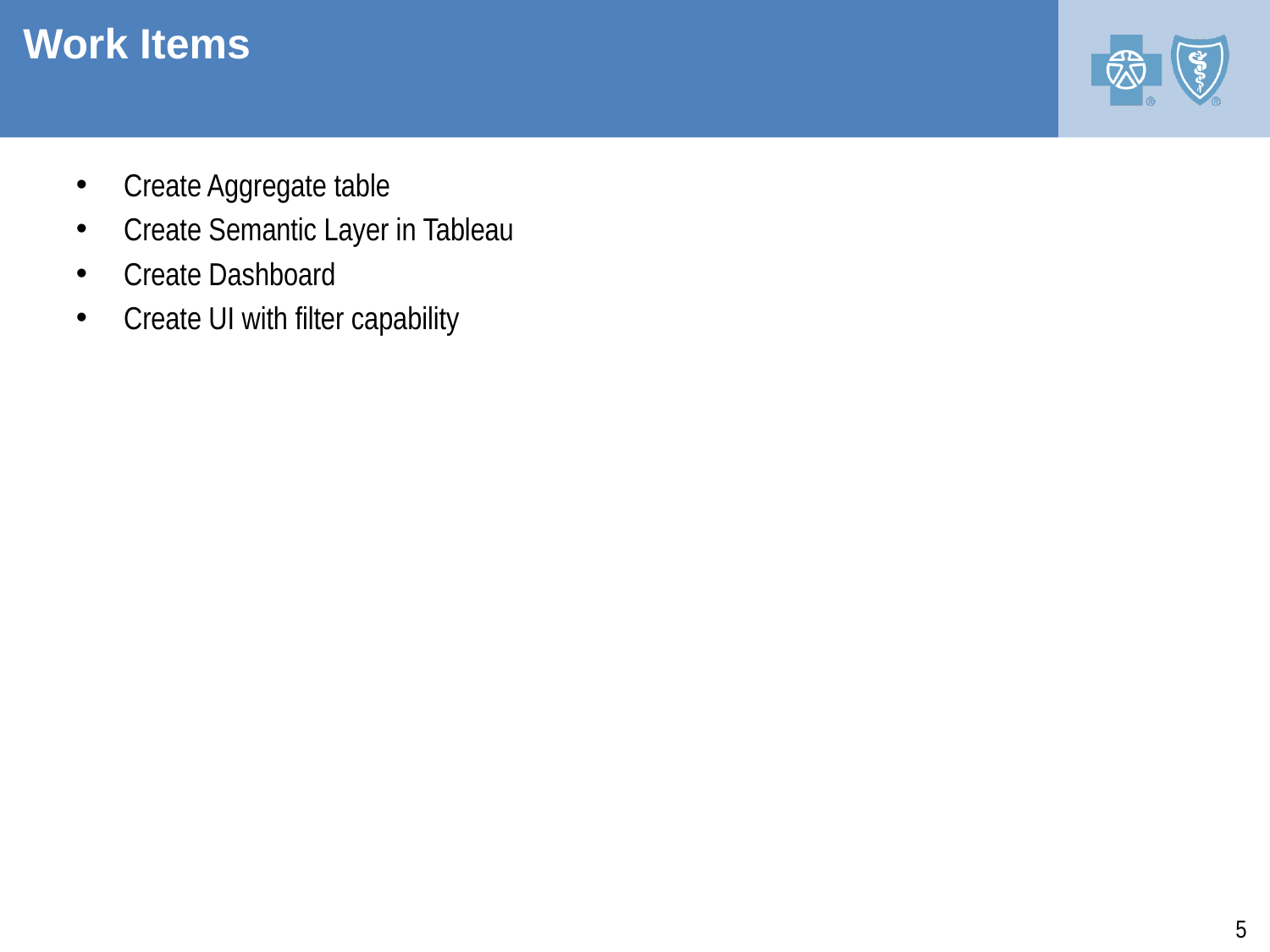

# Work Items
Create Aggregate table
Create Semantic Layer in Tableau
Create Dashboard
Create UI with filter capability